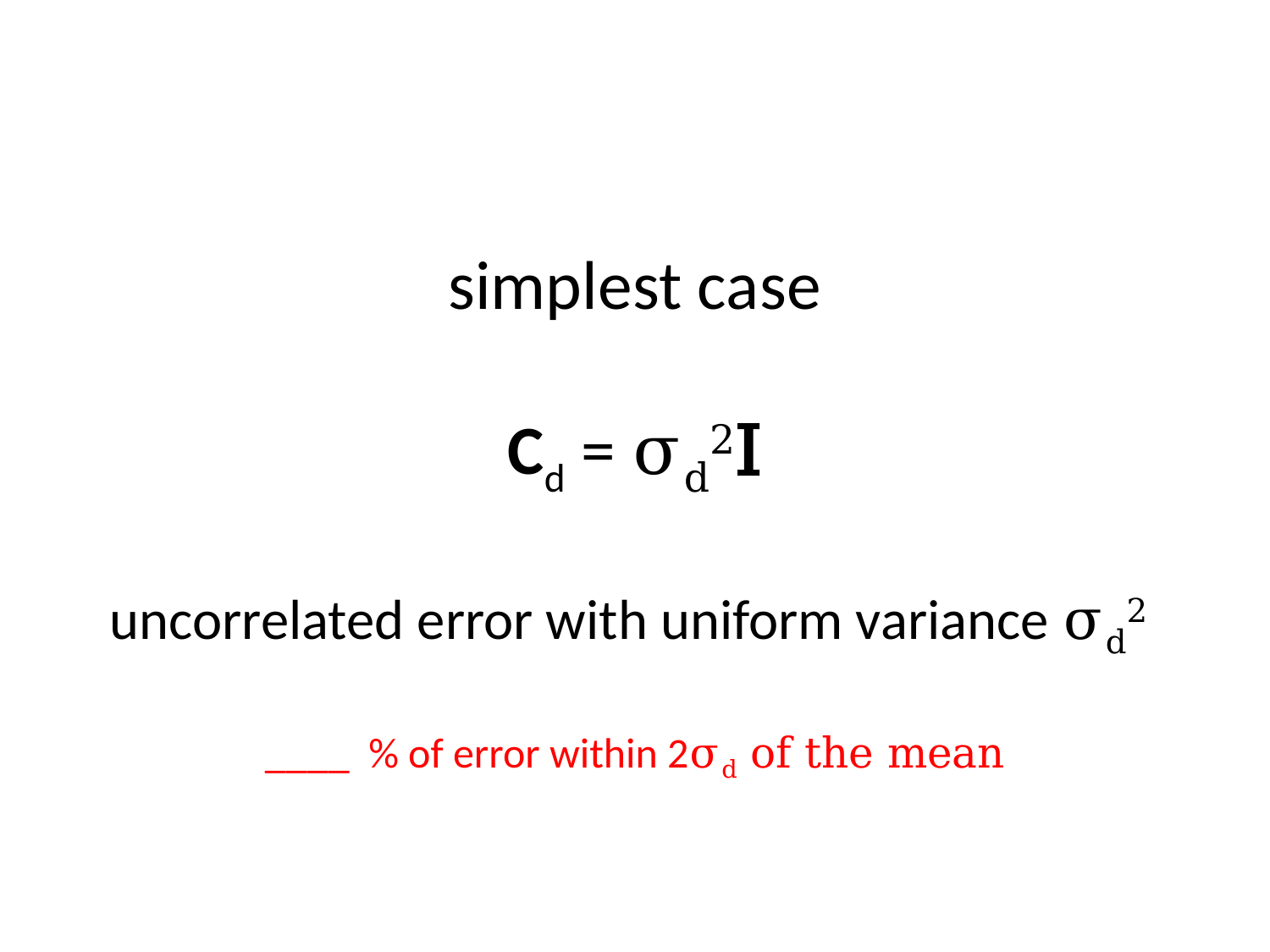

# simplest case Cd = σd2I uncorrelated error with uniform variance σd2
____  % of error within 2σd of the mean